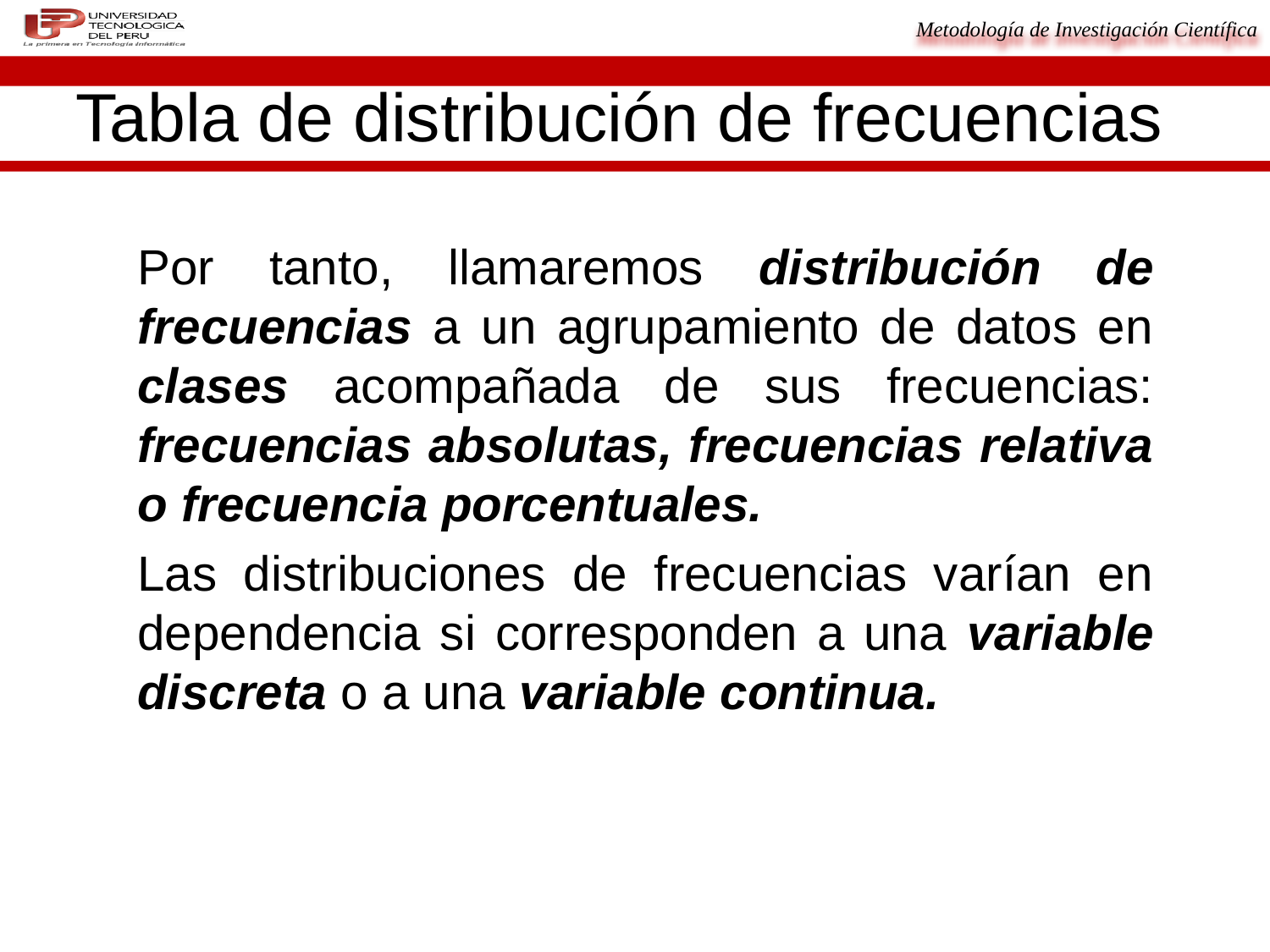

# Tabla de distribución de frecuencias
Por tanto, llamaremos distribución de frecuencias a un agrupamiento de datos en clases acompañada de sus frecuencias: frecuencias absolutas, frecuencias relativa o frecuencia porcentuales.
Las distribuciones de frecuencias varían en dependencia si corresponden a una variable discreta o a una variable continua.